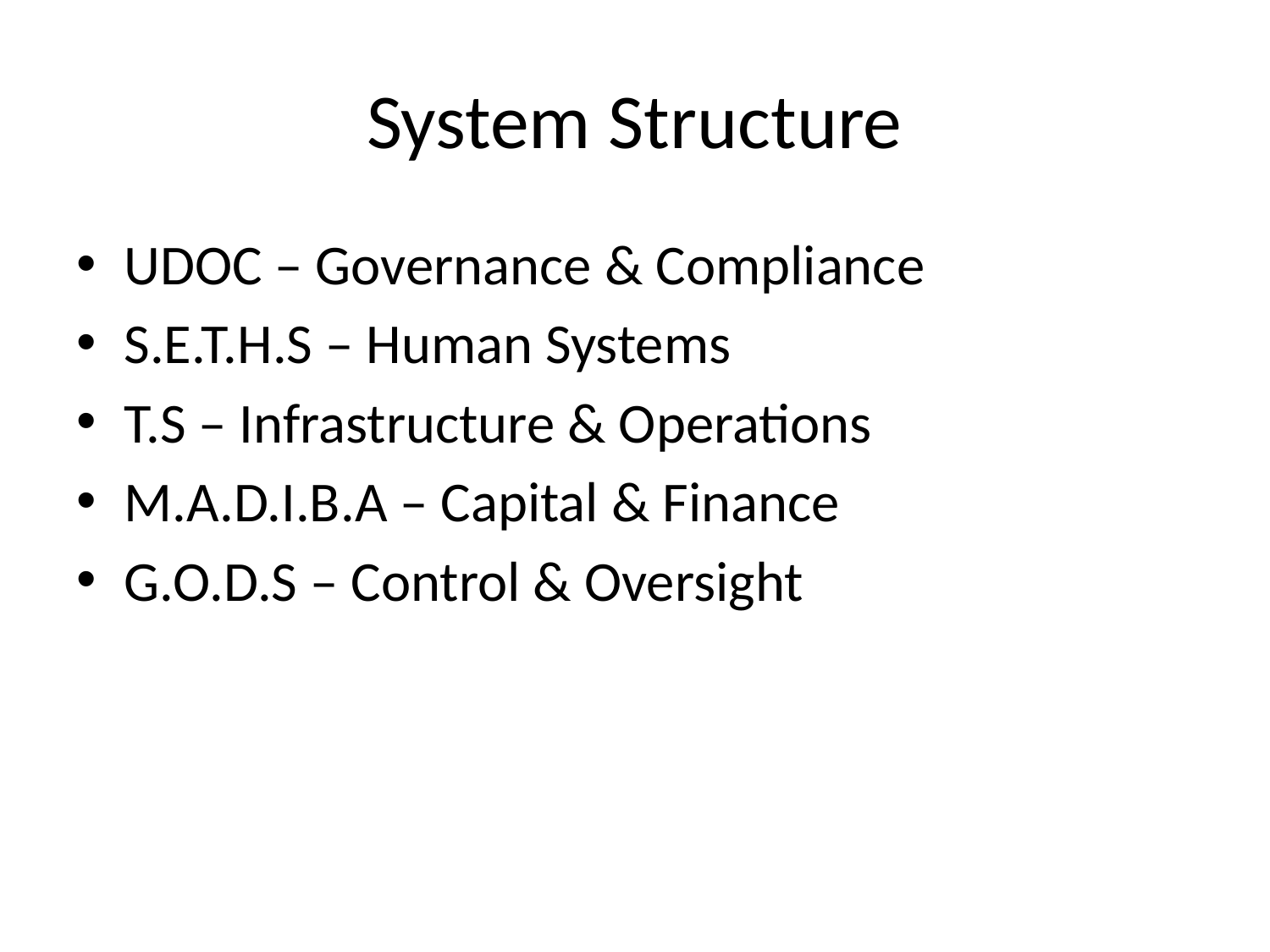

# System Structure
UDOC – Governance & Compliance
S.E.T.H.S – Human Systems
T.S – Infrastructure & Operations
M.A.D.I.B.A – Capital & Finance
G.O.D.S – Control & Oversight